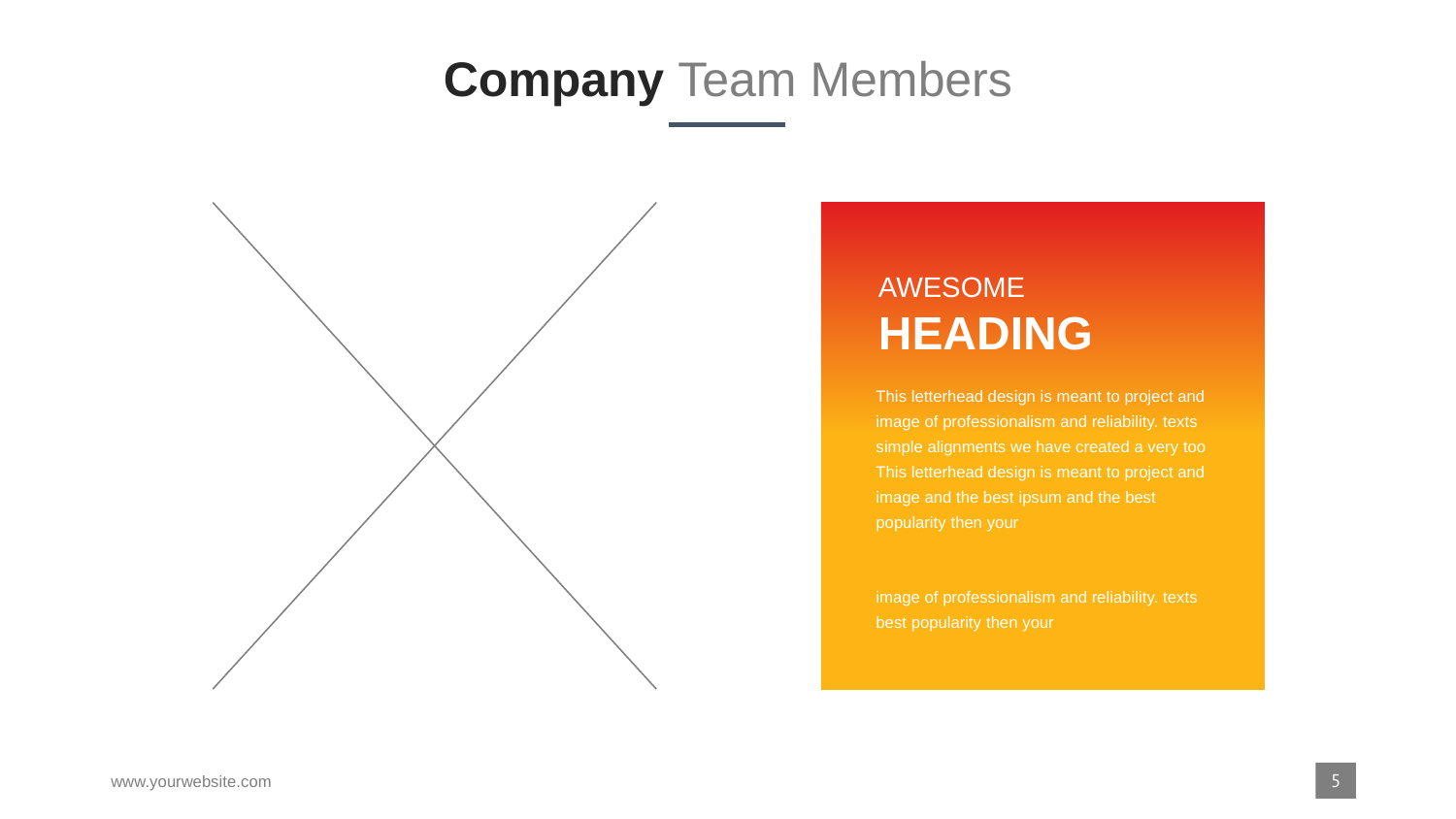

# Company Team Members

AWESOME
HEADING

This letterhead design is meant to project and image of professionalism and reliability. texts simple alignments we have created a very too This letterhead design is meant to project and image and the best ipsum and the best popularity then your

image of professionalism and reliability. texts best popularity then your

www.yourwebsite.com
5